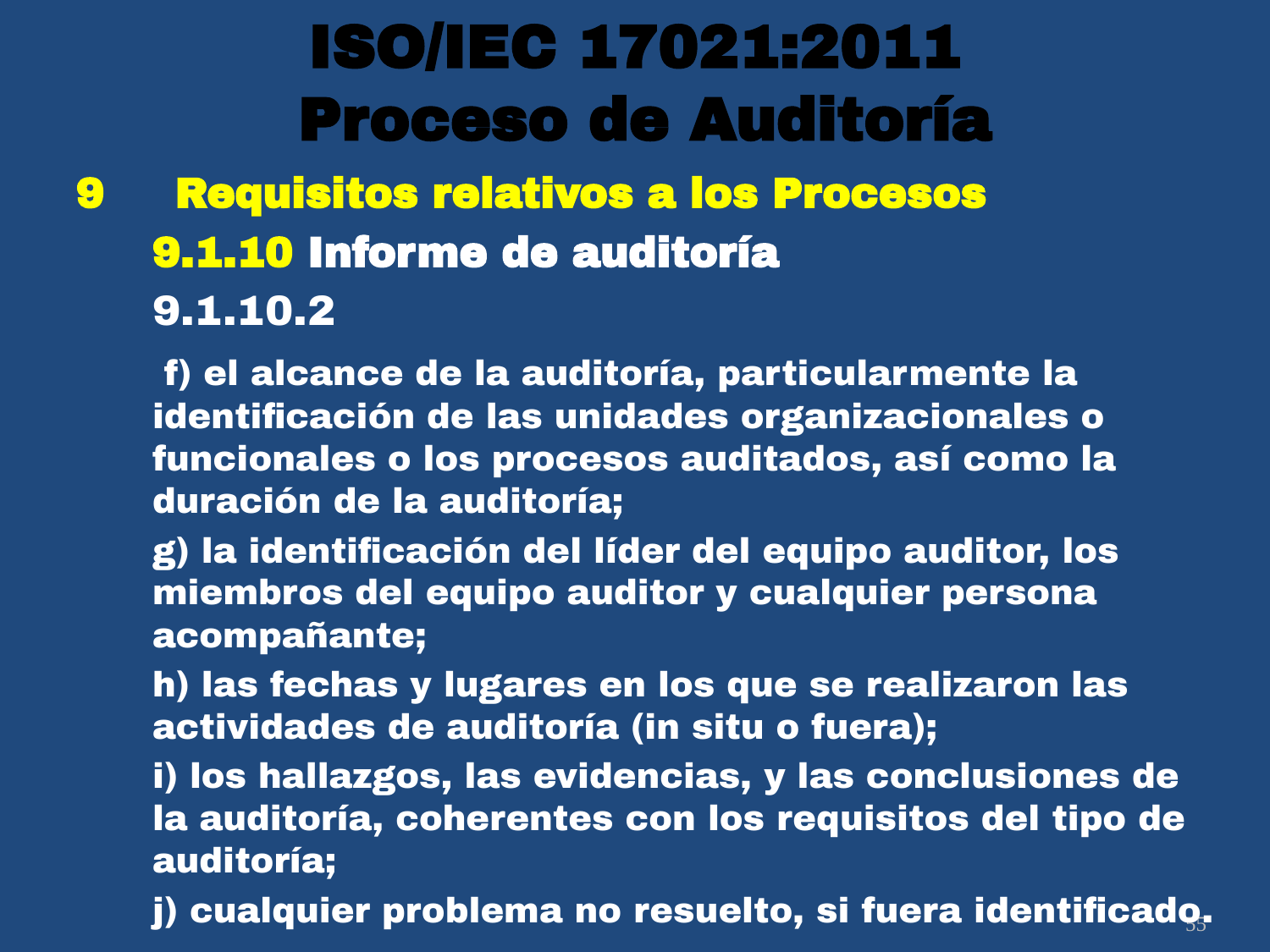

# ISO/IEC 17021:2011 Proceso de Auditoría
9	 Requisitos relativos a los Procesos
	9.1.10 Informe de auditoría
	9.1.10.2
	 f) el alcance de la auditoría, particularmente la identificación de las unidades organizacionales o funcionales o los procesos auditados, así como la duración de la auditoría;
	g) la identificación del líder del equipo auditor, los miembros del equipo auditor y cualquier persona acompañante;
	h) las fechas y lugares en los que se realizaron las actividades de auditoría (in situ o fuera);
	i) los hallazgos, las evidencias, y las conclusiones de la auditoría, coherentes con los requisitos del tipo de auditoría;
	j) cualquier problema no resuelto, si fuera identificado.
55